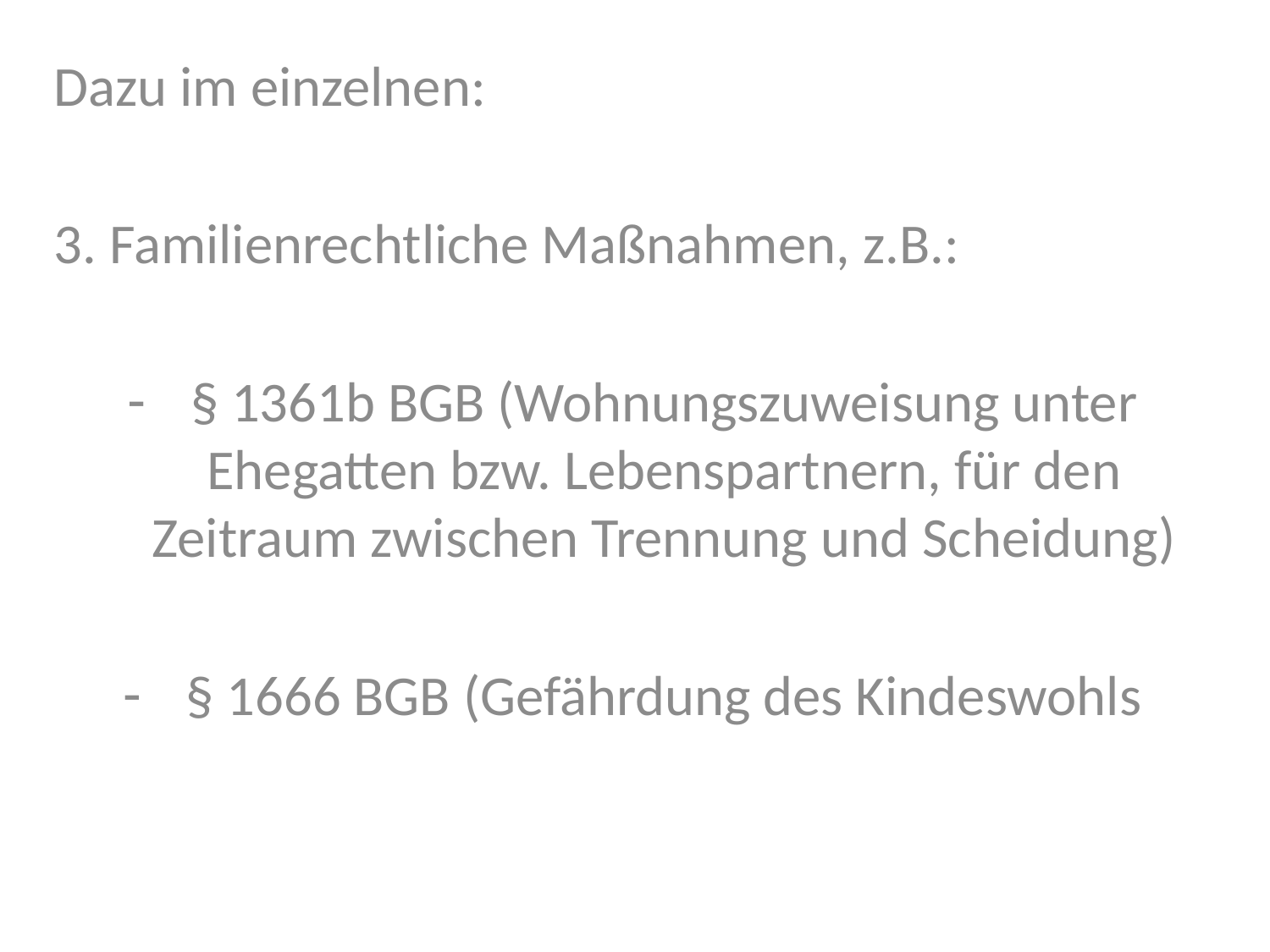

Dazu im einzelnen:

3. Familienrechtliche Maßnahmen, z.B.:

§ 1361b BGB (Wohnungszuweisung unter Ehegatten bzw. Lebenspartnern, für den Zeitraum zwischen Trennung und Scheidung)

§ 1666 BGB (Gefährdung des Kindeswohls